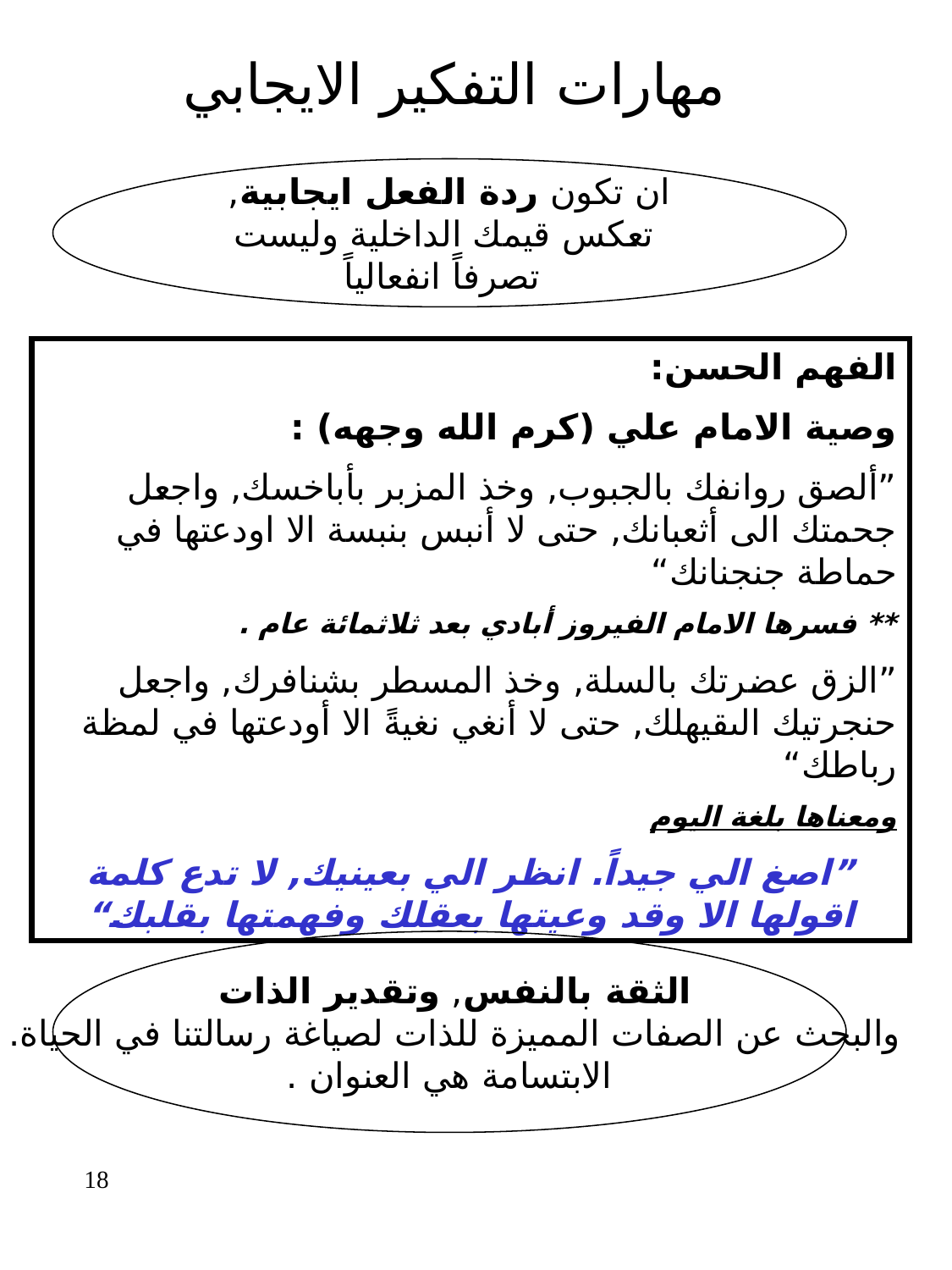

مهارات التفكير الايجابي

ان تكون ردة الفعل ايجابية,
 تعكس قيمك الداخلية وليست
 تصرفاً انفعالياً
الفهم الحسن:
وصية الامام علي (كرم الله وجهه) :
”ألصق روانفك بالجبوب, وخذ المزبر بأباخسك, واجعل جحمتك الى أثعبانك, حتى لا أنبس بنبسة الا اودعتها في حماطة جنجنانك“
** فسرها الامام الفيروز أبادي بعد ثلاثمائة عام .
”الزق عضرتك بالسلة, وخذ المسطر بشنافرك, واجعل حنجرتيك الىقيهلك, حتى لا أنغي نغيةً الا أودعتها في لمظة رباطك“
ومعناها بلغة اليوم
”اصغ الي جيداً. انظر الي بعينيك, لا تدع كلمة اقولها الا وقد وعيتها بعقلك وفهمتها بقلبك“
الثقة بالنفس, وتقدير الذات
والبحث عن الصفات المميزة للذات لصياغة رسالتنا في الحياة.
الابتسامة هي العنوان .
18